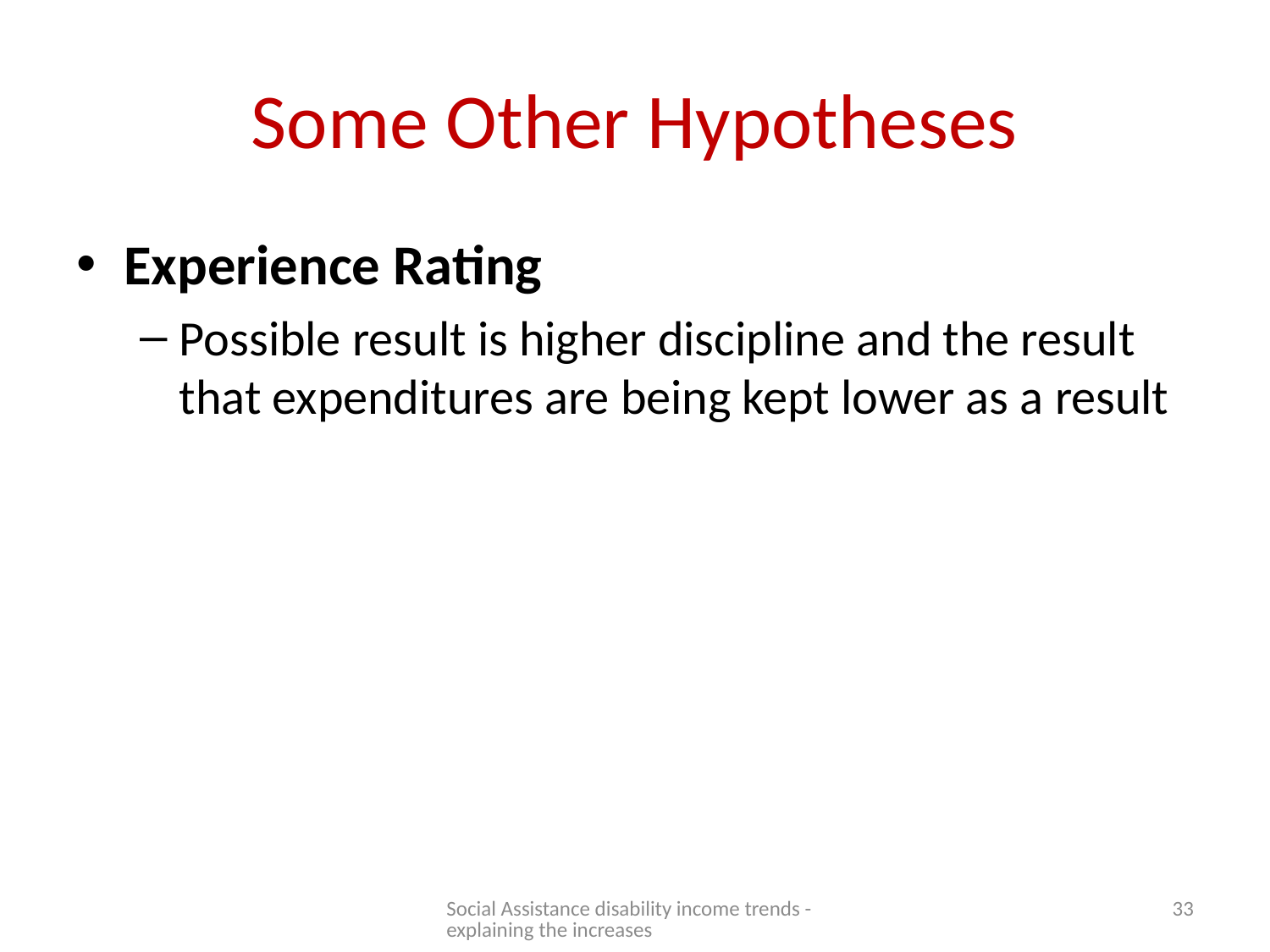

# Some Other Hypotheses
Experience Rating
Possible result is higher discipline and the result that expenditures are being kept lower as a result

Social Assistance disability income trends - explaining the increases
33